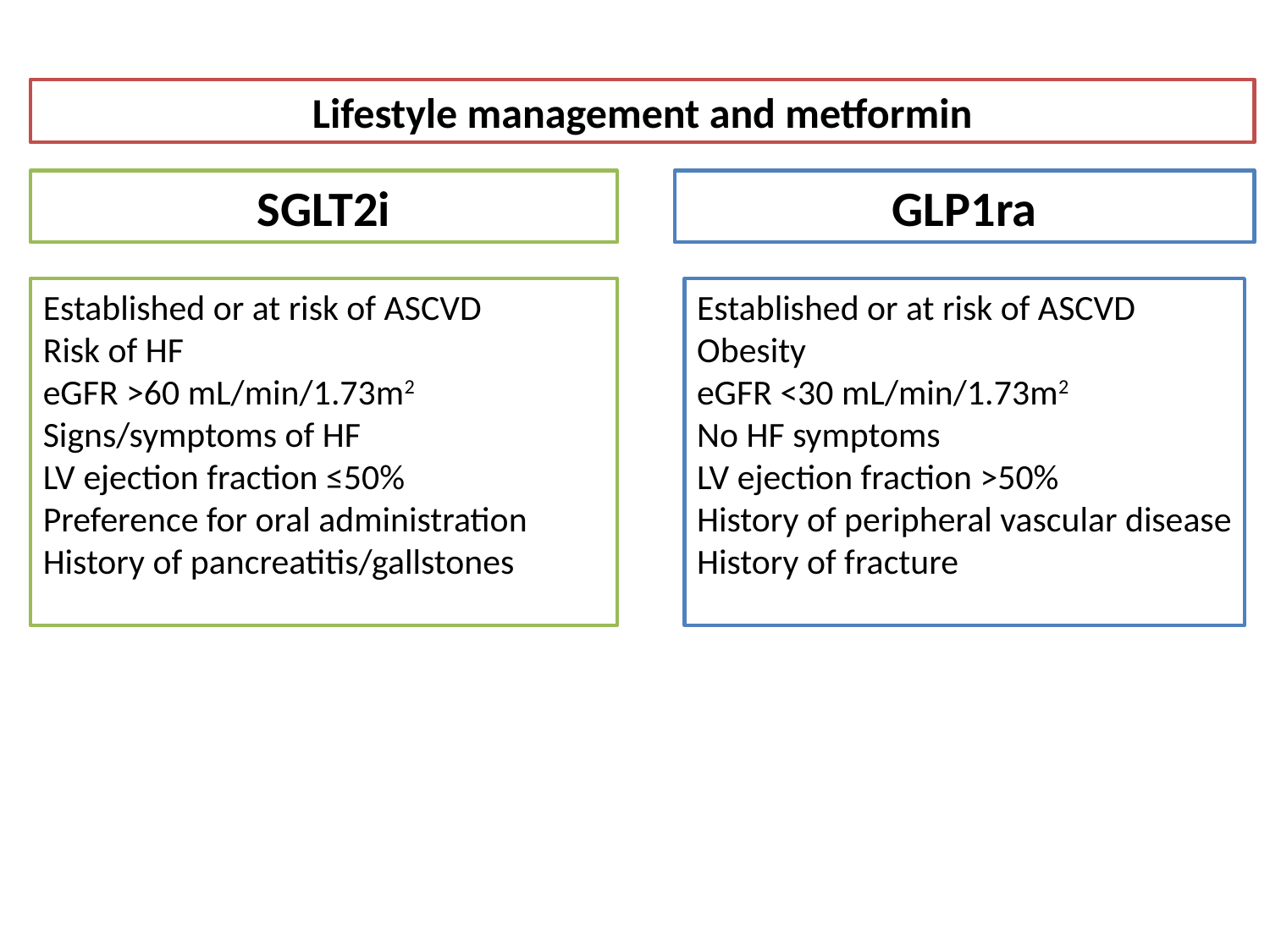

Lifestyle management and metformin
SGLT2i
GLP1ra
Established or at risk of ASCVD
Risk of HF
eGFR >60 mL/min/1.73m2
Signs/symptoms of HF
LV ejection fraction ≤50%
Preference for oral administration
History of pancreatitis/gallstones

Established or at risk of ASCVD
Obesity
eGFR <30 mL/min/1.73m2
No HF symptoms
LV ejection fraction >50%
History of peripheral vascular disease
History of fracture